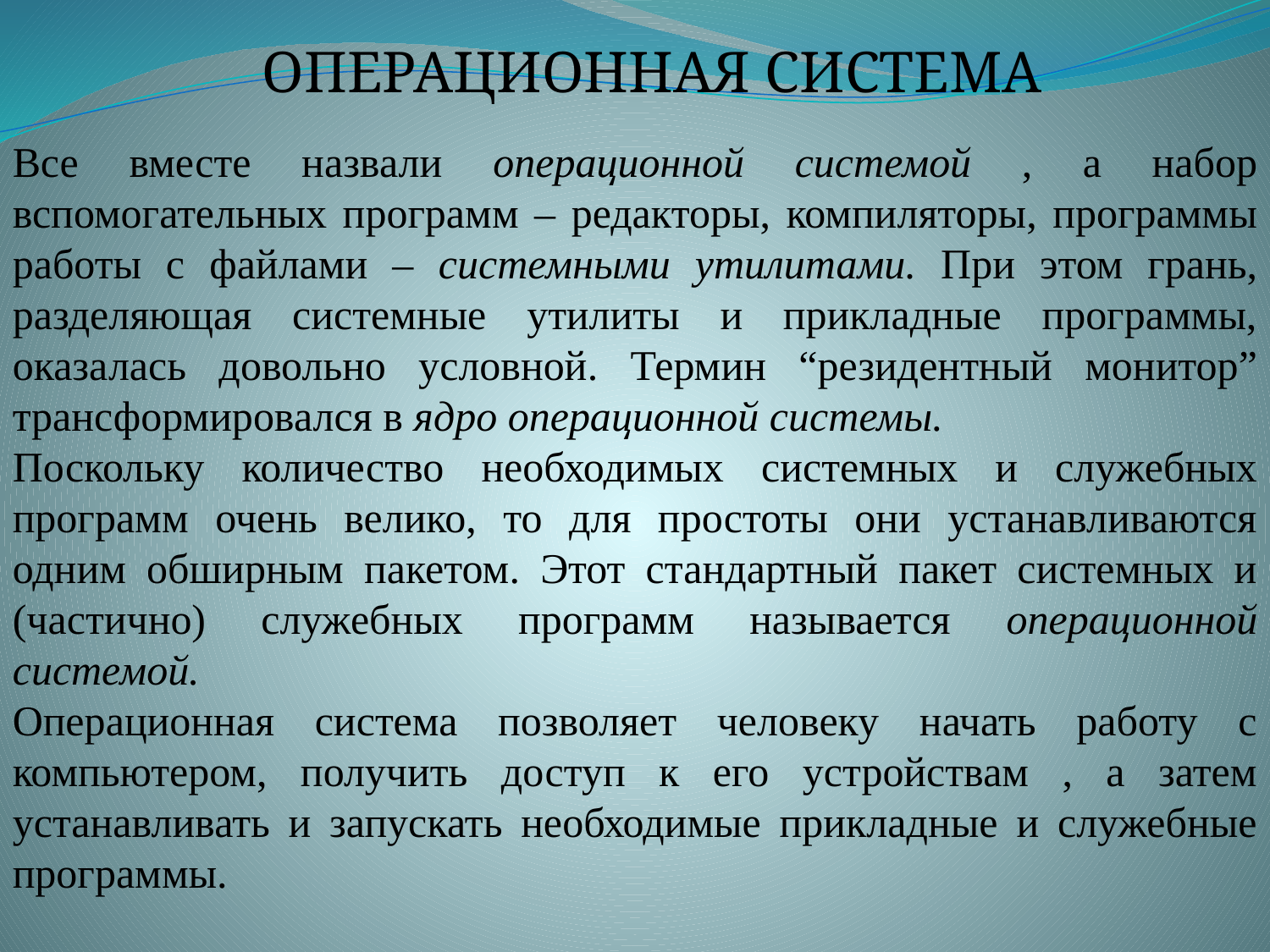

ОПЕРАЦИОННАЯ СИСТЕМА
Все вместе назвали операционной системой , а набор вспомогательных программ – редакторы, компиляторы, программы работы с файлами – системными утилитами. При этом грань, разделяющая системные утилиты и прикладные программы, оказалась довольно условной. Термин “резидентный монитор” трансформировался в ядро операционной системы.
Поскольку количество необходимых системных и служебных программ очень велико, то для простоты они устанавливаются одним обширным пакетом. Этот стандартный пакет системных и (частично) служебных программ называется операционной системой.
Операционная система позволяет человеку начать работу с компьютером, получить доступ к его устройствам , а затем устанавливать и запускать необходимые прикладные и служебные программы.